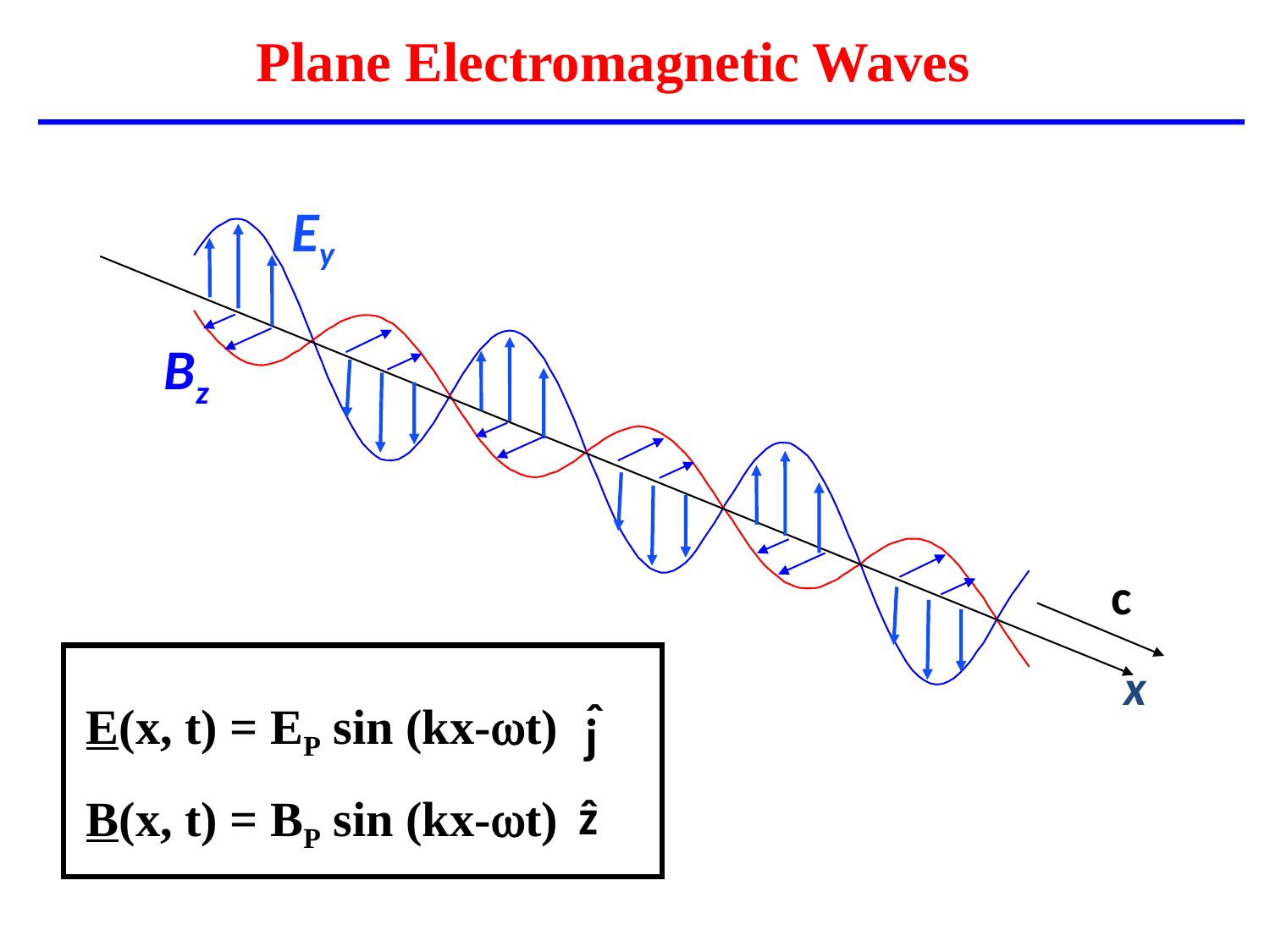

# Plane Electromagnetic Waves

Ey

Bz

c

ˆ
j
E(x, t) = EP sin (kx-ωt)
B(x, t) = BP sin (kx-ωt)
ˆ
z
x